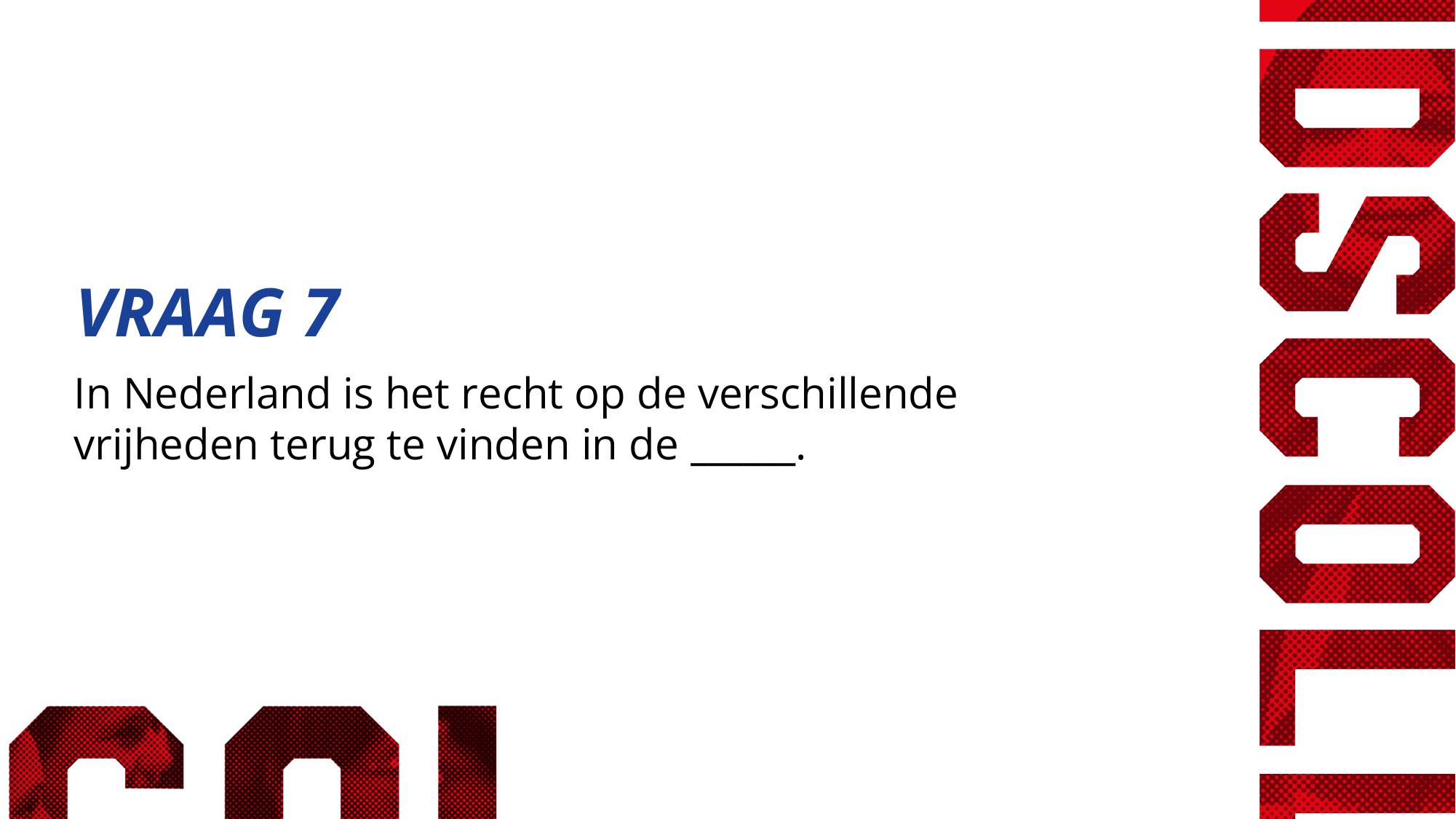

VRAAG 7
In Nederland is het recht op de verschillende vrijheden terug te vinden in de ______.